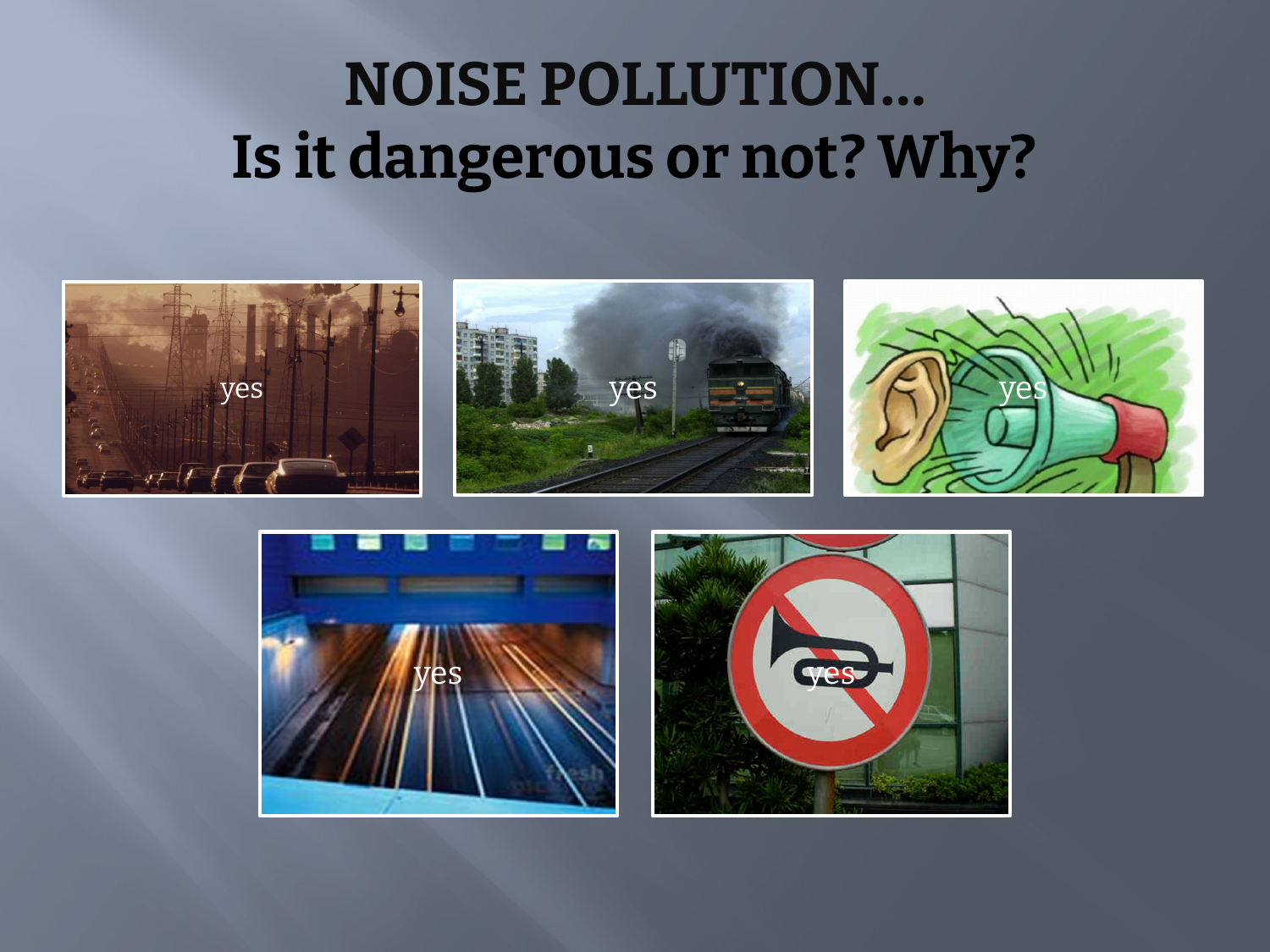

# NOISE POLLUTION… Is it dangerous or not? Why?
yes
yes
yes
yes
yes